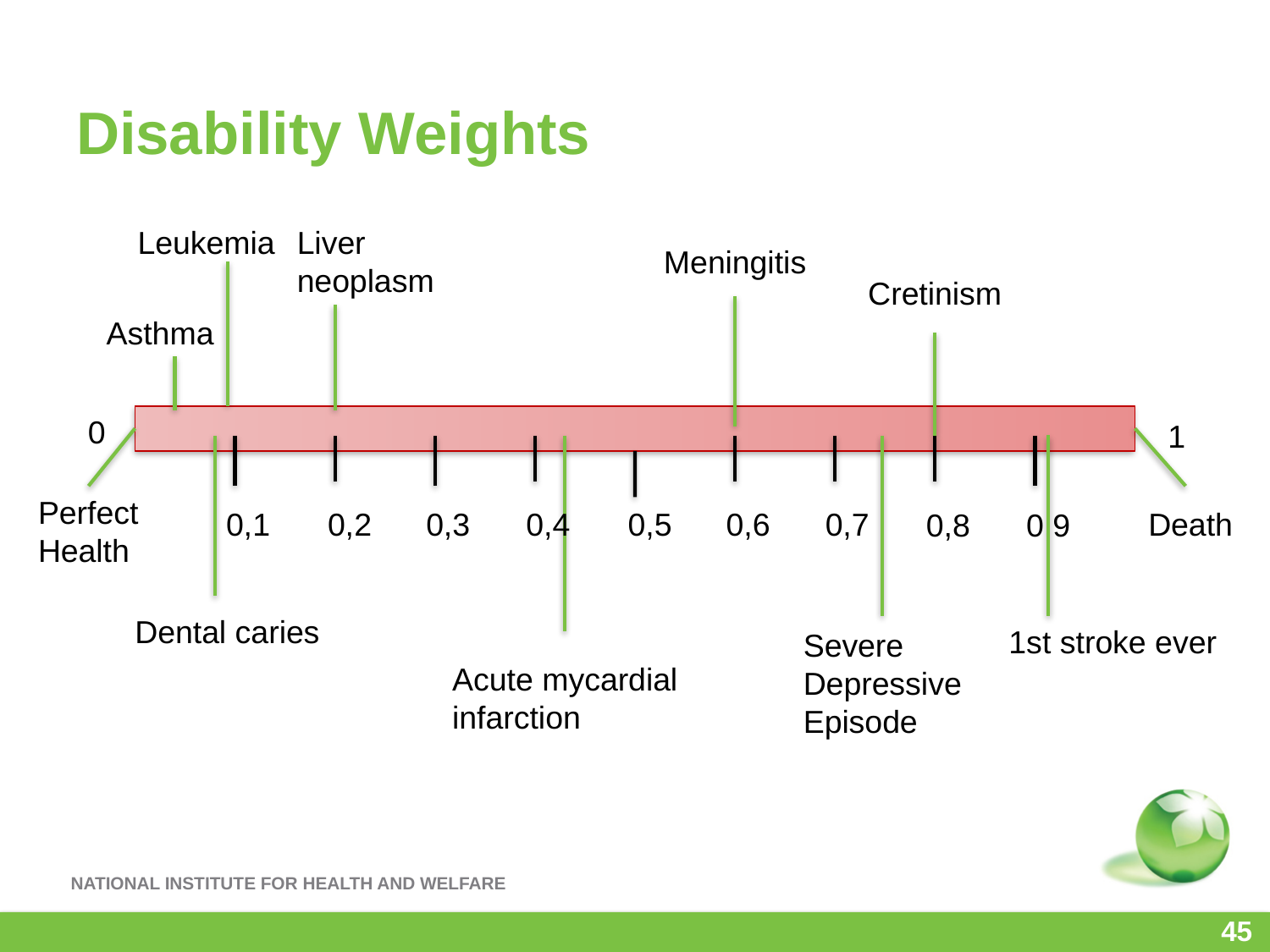

# Disability Weights
Leukemia
Liver
neoplasm
Meningitis
Cretinism
Asthma
0

1
Perfect
Health
0,1
0,2
0,3
0,4
0,5
0,6
0,7
Death
0,8
0,9
Dental caries
1st stroke ever
Severe
Depressive
Episode
Acute mycardial
infarction
45